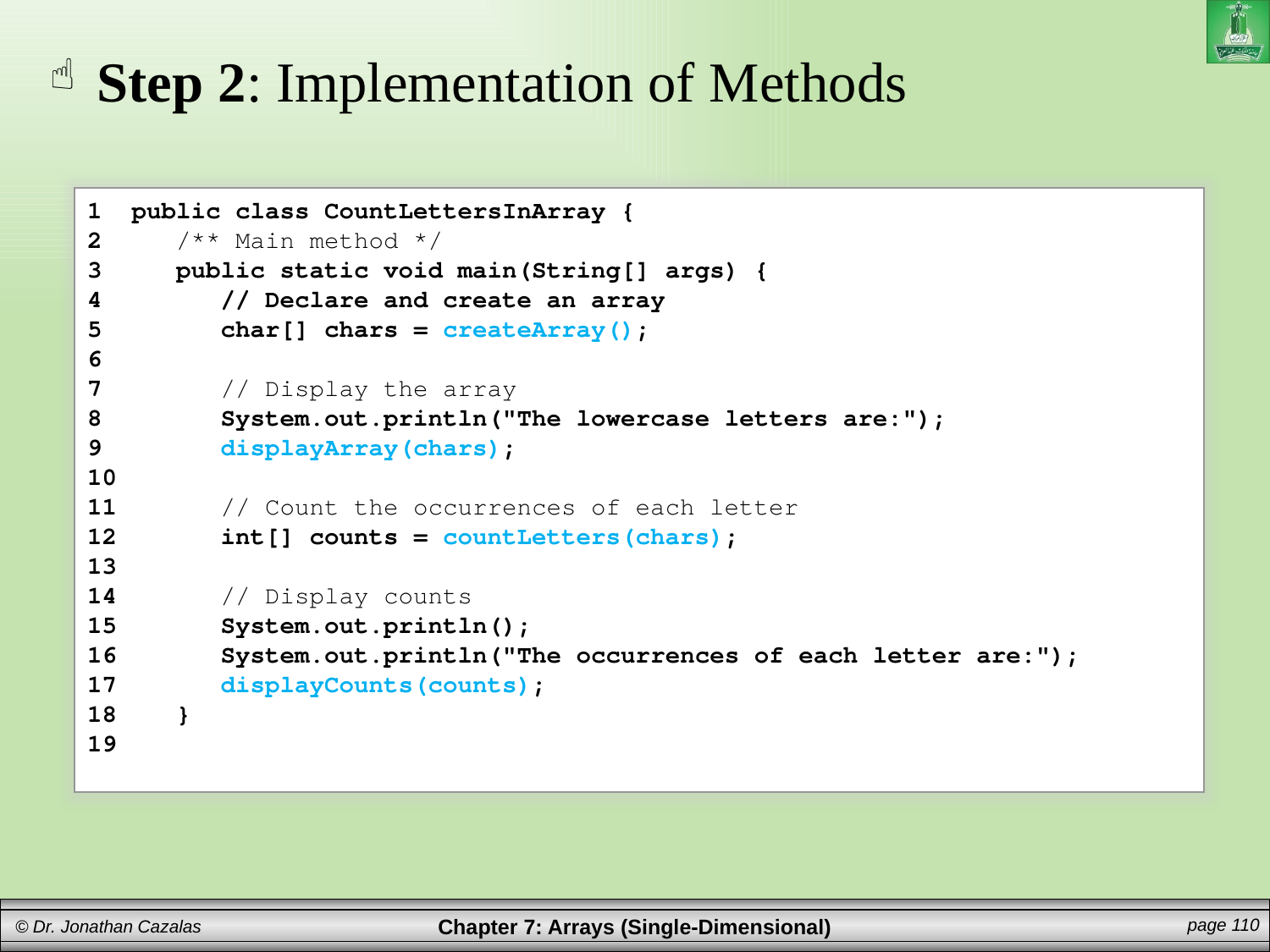

Step 2: Implementation of Methods
1  public class CountLettersInArray {
2     /** Main method */
3     public static void main(String[] args) {
4        // Declare and create an array
5        char[] chars = createArray();
6
7        // Display the array
8        System.out.println("The lowercase letters are:");
9        displayArray(chars);
10
11       // Count the occurrences of each letter
12       int[] counts = countLetters(chars);
13
14       // Display counts
15       System.out.println();
16       System.out.println("The occurrences of each letter are:");
17       displayCounts(counts);
18    }
19